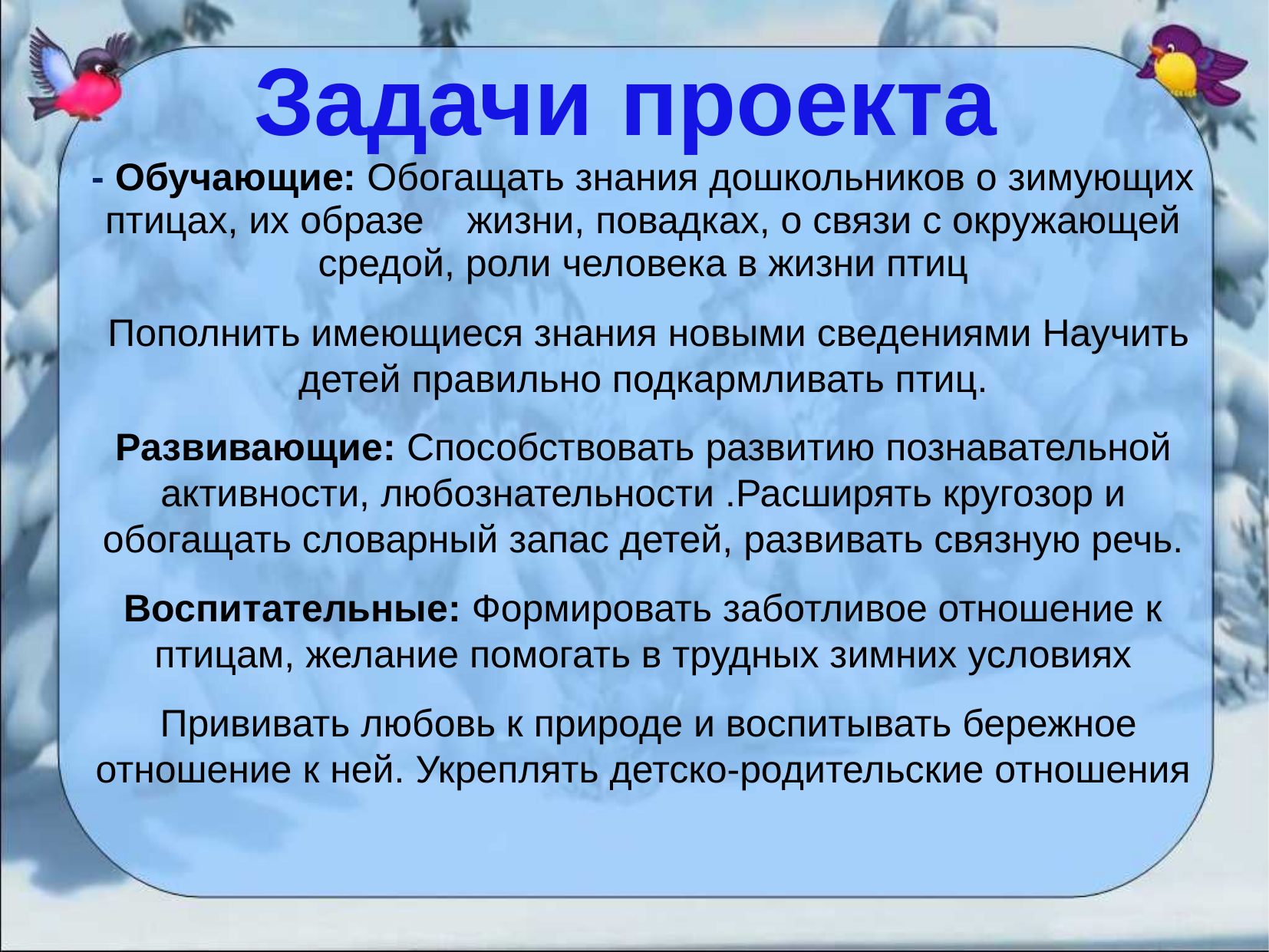

Задачи проекта

- Обучающие: Обогащать знания дошкольников о зимующих птицах, их образе    жизни, повадках, о связи с окружающей средой, роли человека в жизни птиц
 Пополнить имеющиеся знания новыми сведениями Научить детей правильно подкармливать птиц.
Развивающие: Способствовать развитию познавательной активности, любознательности .Расширять кругозор и обогащать словарный запас детей, развивать связную речь.
Воспитательные: Формировать заботливое отношение к птицам, желание помогать в трудных зимних условиях
 Прививать любовь к природе и воспитывать бережное отношение к ней. Укреплять детско-родительские отношения